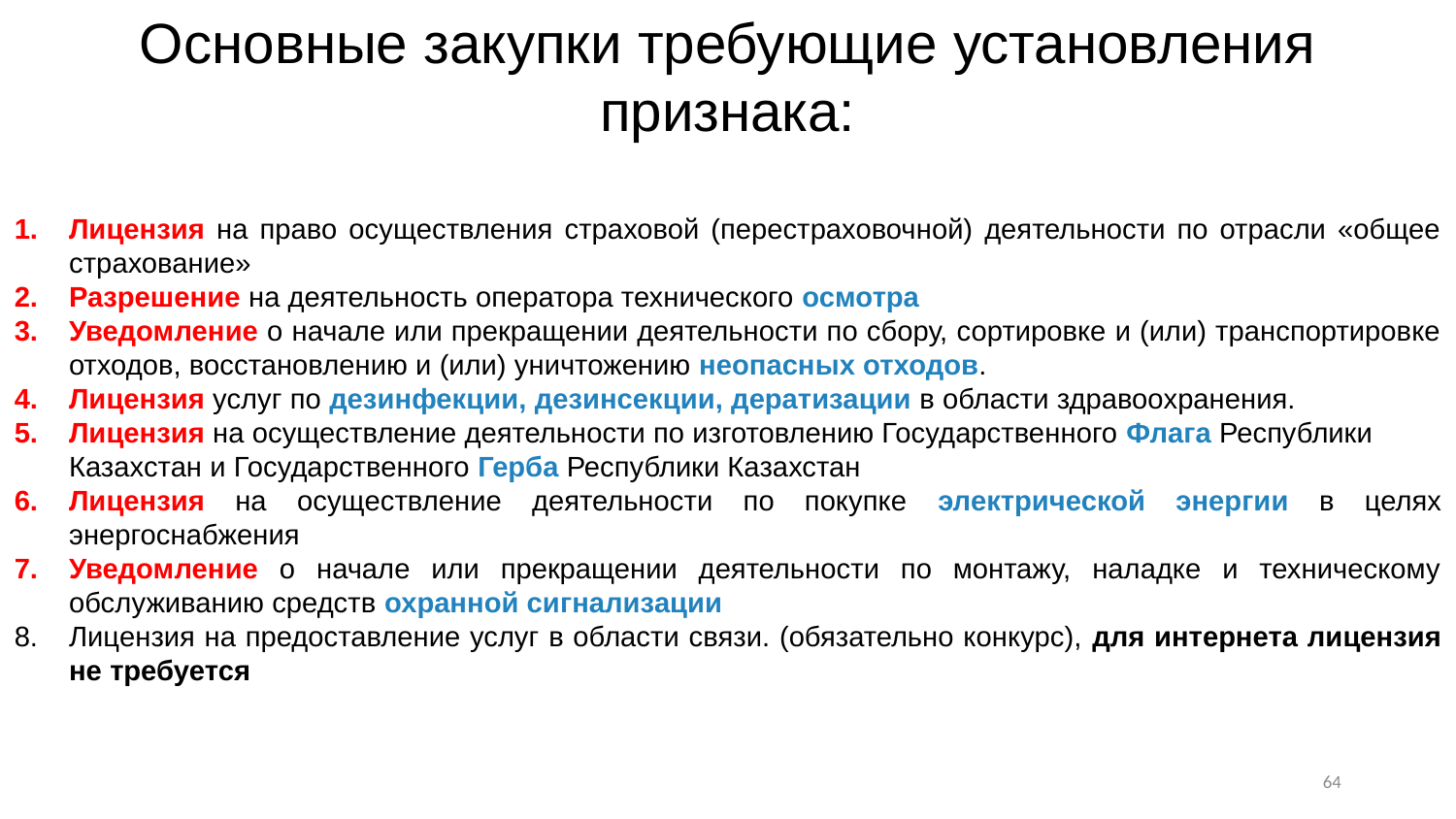

Основные закупки требующие установления признака:

Лицензия на право осуществления страховой (перестраховочной) деятельности по отрасли «общее страхование»
Разрешение на деятельность оператора технического осмотра
Уведомление о начале или прекращении деятельности по сбору, сортировке и (или) транспортировке отходов, восстановлению и (или) уничтожению неопасных отходов.
Лицензия услуг по дезинфекции, дезинсекции, дератизации в области здравоохранения.
Лицензия на осуществление деятельности по изготовлению Государственного Флага Республики Казахстан и Государственного Герба Республики Казахстан
Лицензия на осуществление деятельности по покупке электрической энергии в целях энергоснабжения
Уведомление о начале или прекращении деятельности по монтажу, наладке и техническому обслуживанию средств охранной сигнализации
Лицензия на предоставление услуг в области связи. (обязательно конкурс), для интернета лицензия не требуется

64